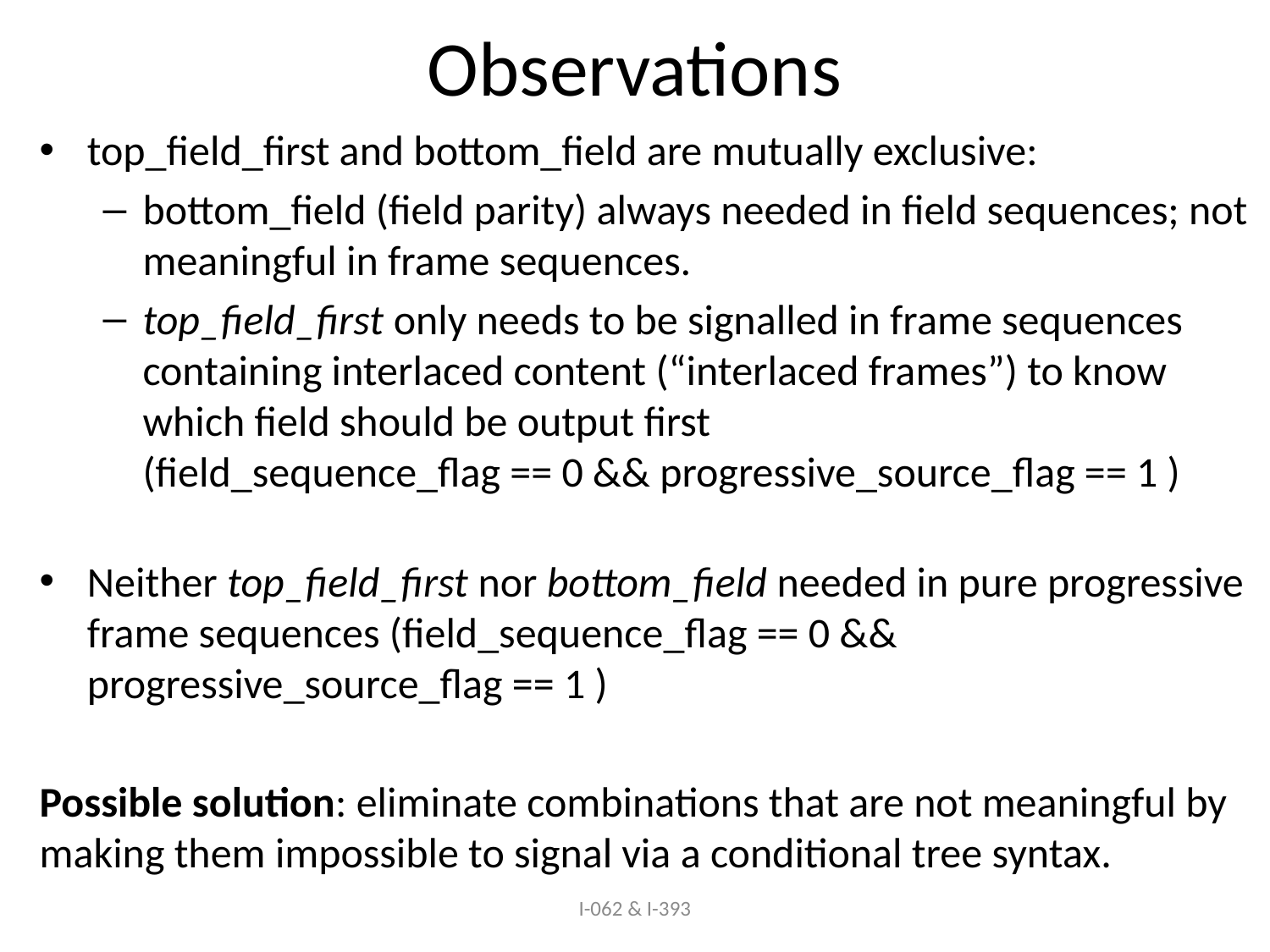

# Observations
top_field_first and bottom_field are mutually exclusive:
bottom_field (field parity) always needed in field sequences; not meaningful in frame sequences.
top_field_first only needs to be signalled in frame sequences containing interlaced content (“interlaced frames”) to know which field should be output first
(field_sequence_flag == 0 && progressive_source_flag == 1 )
Neither top_field_first nor bottom_field needed in pure progressive frame sequences (field_sequence_flag == 0 && progressive_source_flag == 1 )

Possible solution: eliminate combinations that are not meaningful by making them impossible to signal via a conditional tree syntax.
I-062 & I-393